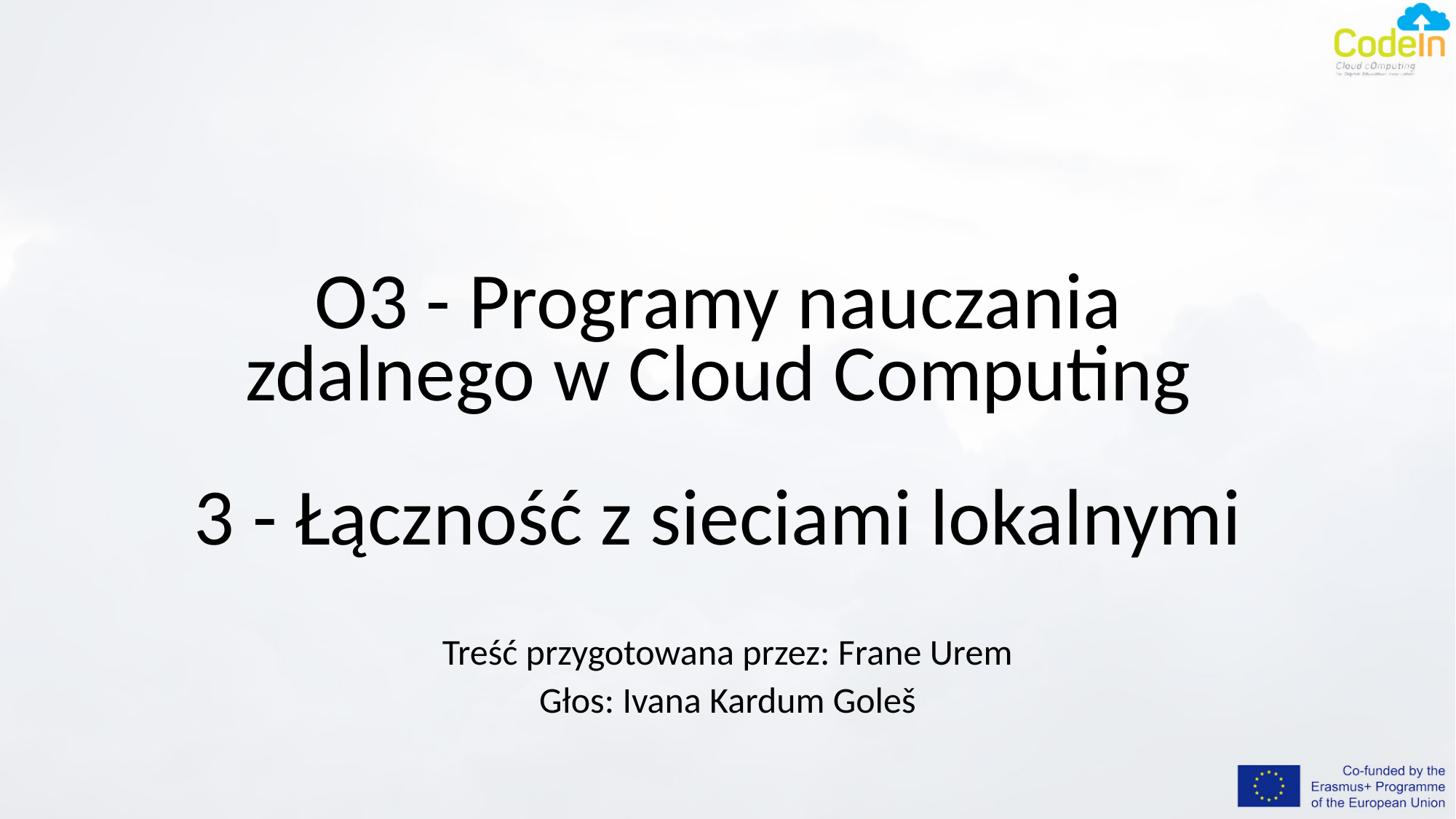

# O3 - Programy nauczania zdalnego w Cloud Computing 3 - Łączność z sieciami lokalnymi

Treść przygotowana przez: Frane Urem
Głos: Ivana Kardum Goleš